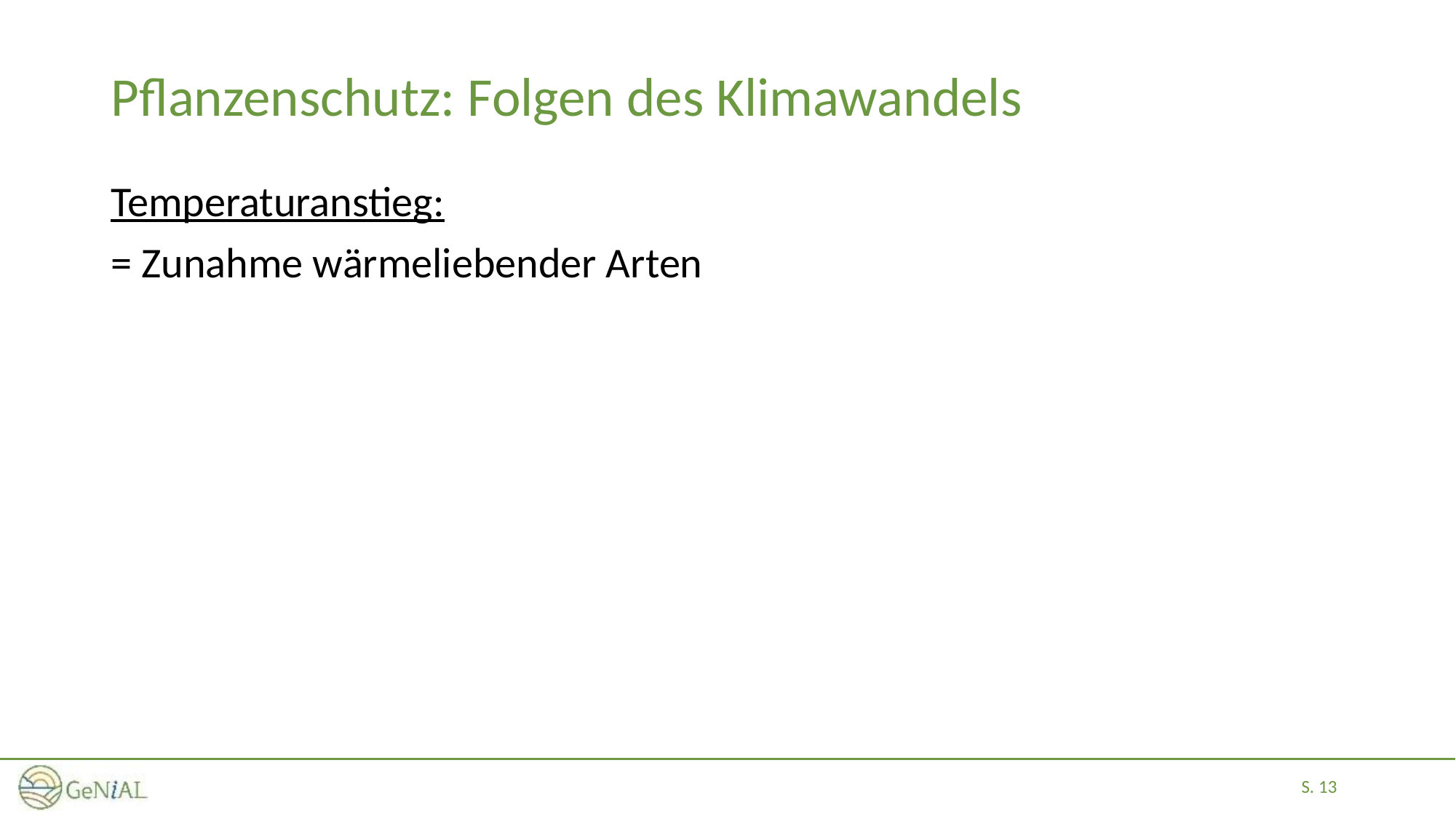

# Pflanzenschutz: Folgen des Klimawandels
Temperaturanstieg:
= Zunahme wärmeliebender Arten